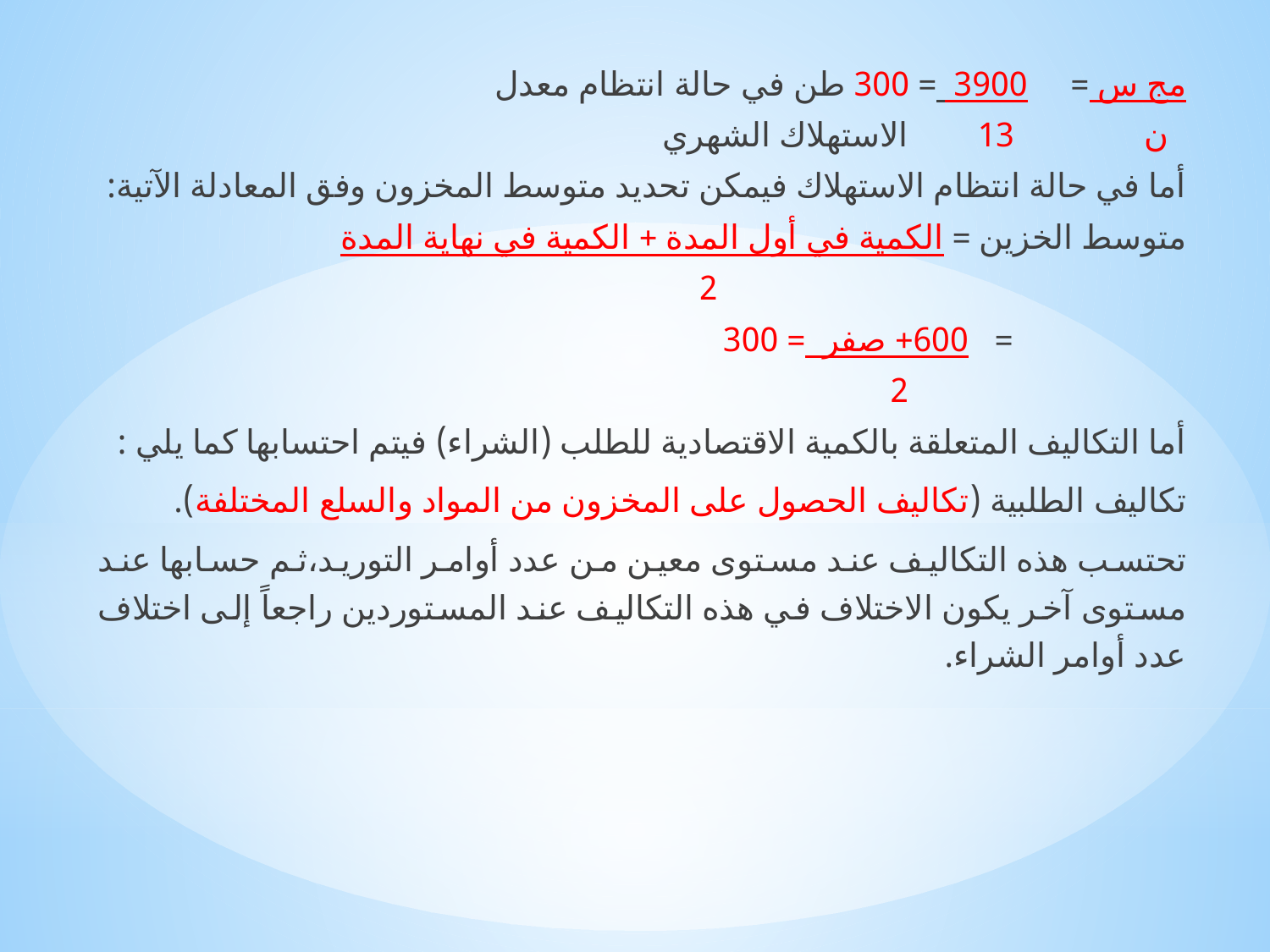

مج س =     3900  = 300 طن في حالة انتظام معدل
  ن               13        الاستهلاك الشهري
أما في حالة انتظام الاستهلاك فيمكن تحديد متوسط المخزون وفق المعادلة الآتية:
متوسط الخزين = الكمية في أول المدة + الكمية في نهاية المدة
                                                      2
                    =   600+ صفر  = 300
                                2
أما التكاليف المتعلقة بالكمية الاقتصادية للطلب (الشراء) فيتم احتسابها كما يلي :
تكاليف الطلبية (تكاليف الحصول على المخزون من المواد والسلع المختلفة).
تحتسب هذه التكاليف عند مستوى معين من عدد أوامر التوريد،ثم حسابها عند مستوى آخر يكون الاختلاف في هذه التكاليف عند المستوردين راجعاً إلى اختلاف عدد أوامر الشراء.

#